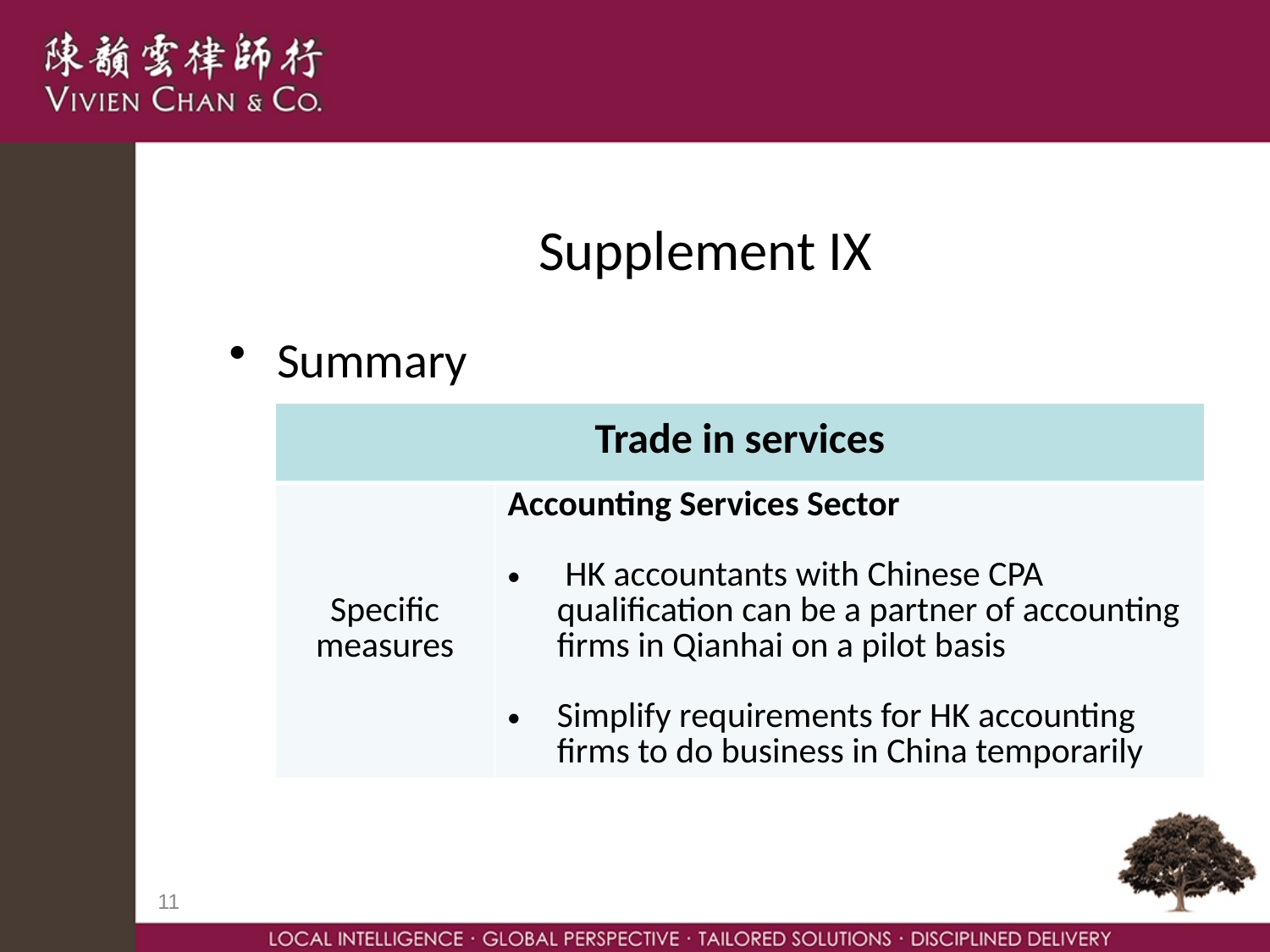

# Supplement IX
Summary

| Trade in services |  |
| --- | --- |
| Specific measures | Accounting Services Sector HK accountants with Chinese CPA qualification can be a partner of accounting firms in Qianhai on a pilot basis Simplify requirements for HK accounting firms to do business in China temporarily |
11